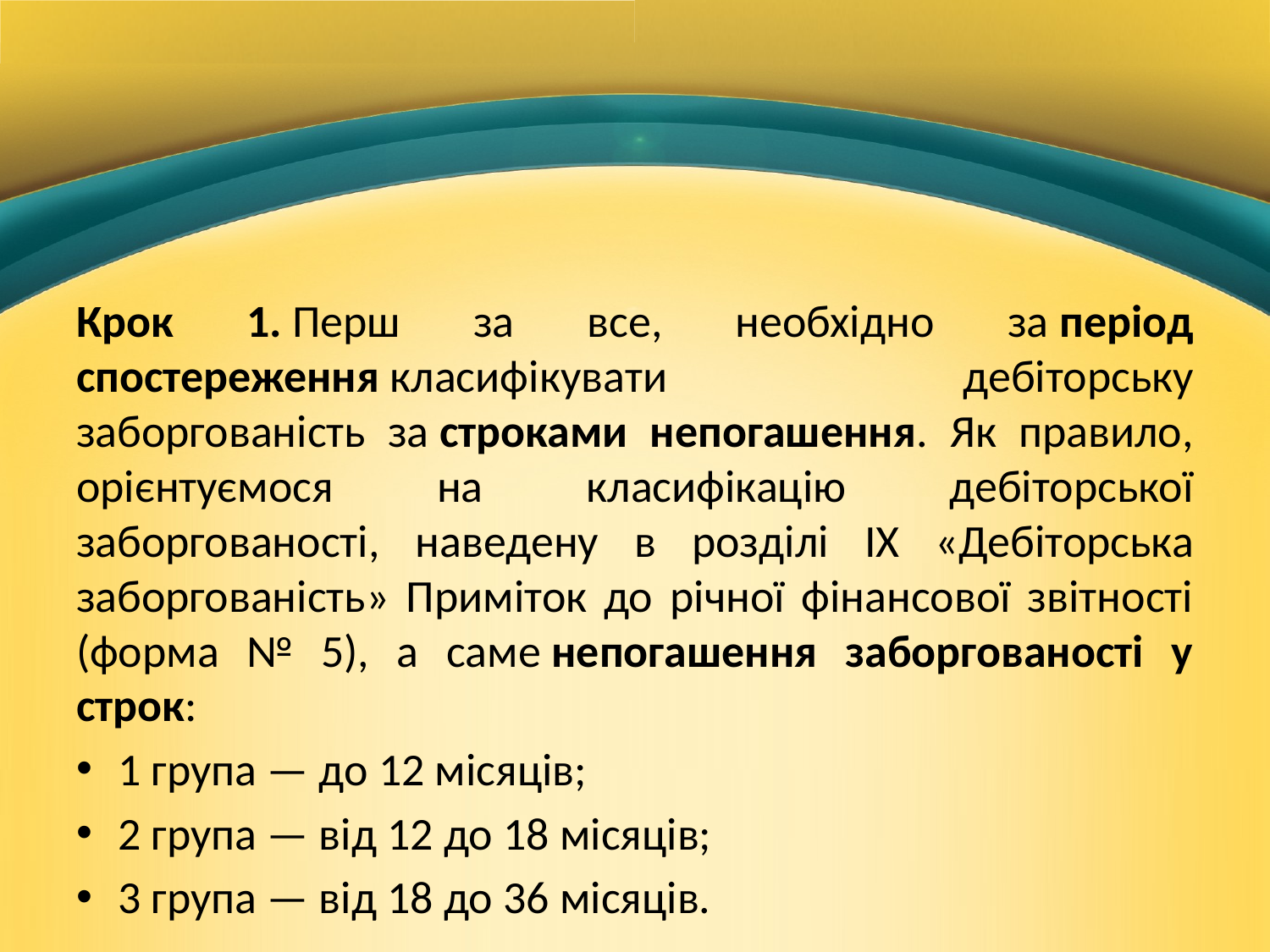

#
Крок 1. Перш за все, необхідно за період спостереження класифікувати дебіторську заборгованість за строками непогашення. Як правило, орієнтуємося на класифікацію дебіторської заборгованості, наведену в розділі IX «Дебіторська заборгованість» Приміток до річної фінансової звітності (форма № 5), а саме непогашення заборгованості у строк:
1 група — до 12 місяців;
2 група — від 12 до 18 місяців;
3 група — від 18 до 36 місяців.